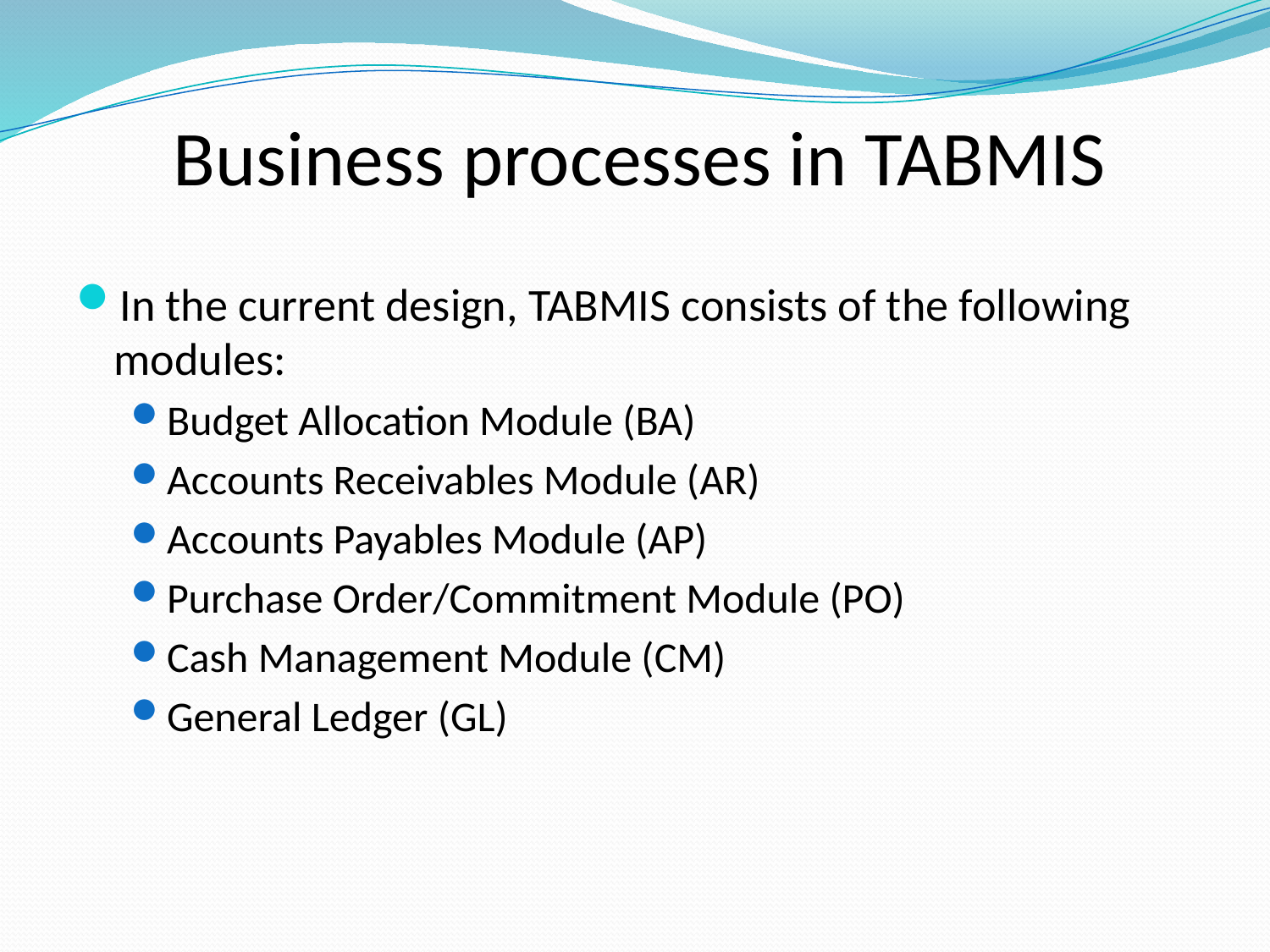

# Business processes in TABMIS
In the current design, TABMIS consists of the following modules:
Budget Allocation Module (BA)
Accounts Receivables Module (AR)
Accounts Payables Module (AP)
Purchase Order/Commitment Module (PO)
Cash Management Module (CM)
General Ledger (GL)